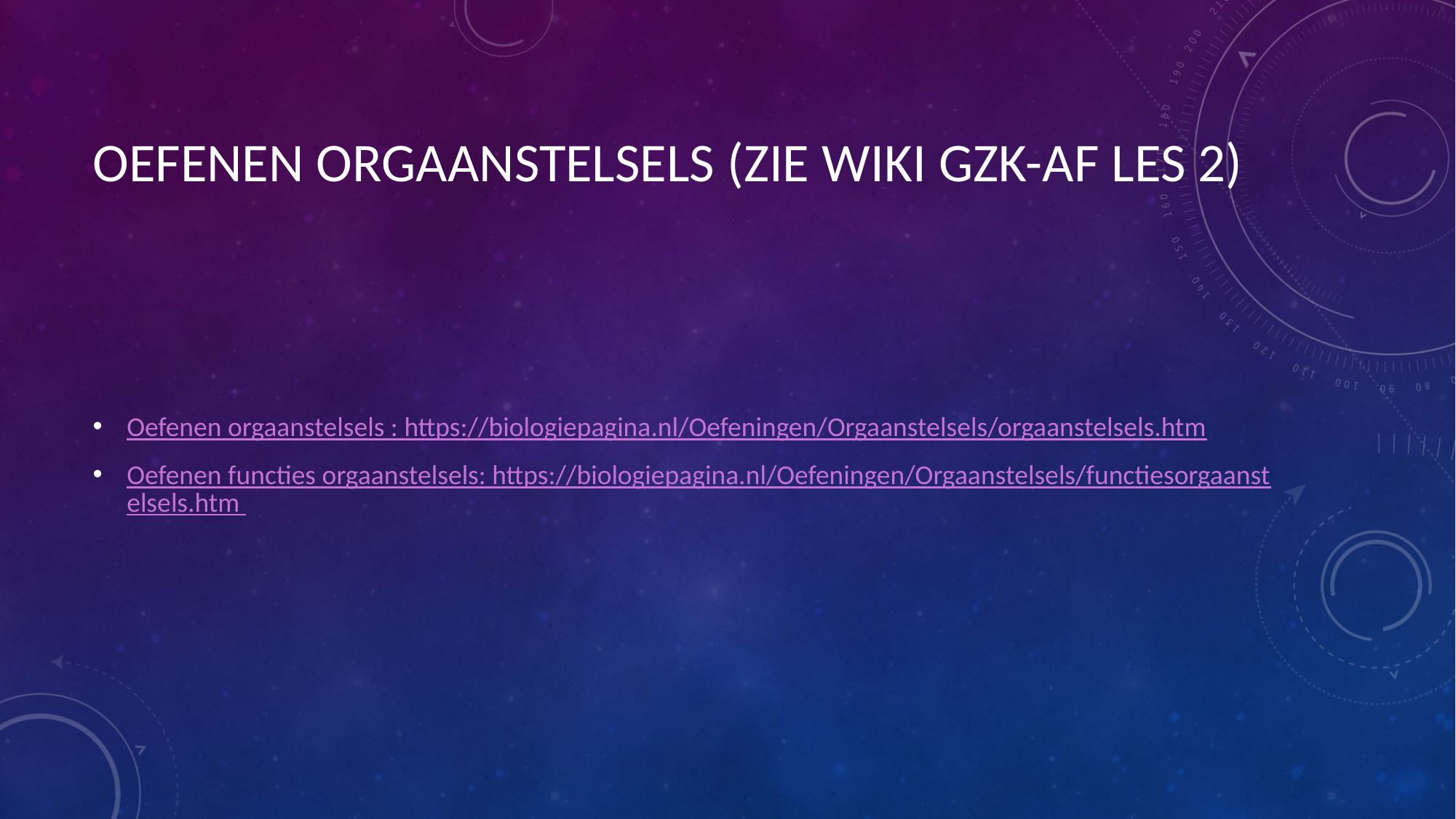

# Oefenen Orgaanstelsels (zie Wiki GZK-AF Les 2)
Oefenen orgaanstelsels : https://biologiepagina.nl/Oefeningen/Orgaanstelsels/orgaanstelsels.htm
Oefenen functies orgaanstelsels: https://biologiepagina.nl/Oefeningen/Orgaanstelsels/functiesorgaanstelsels.htm